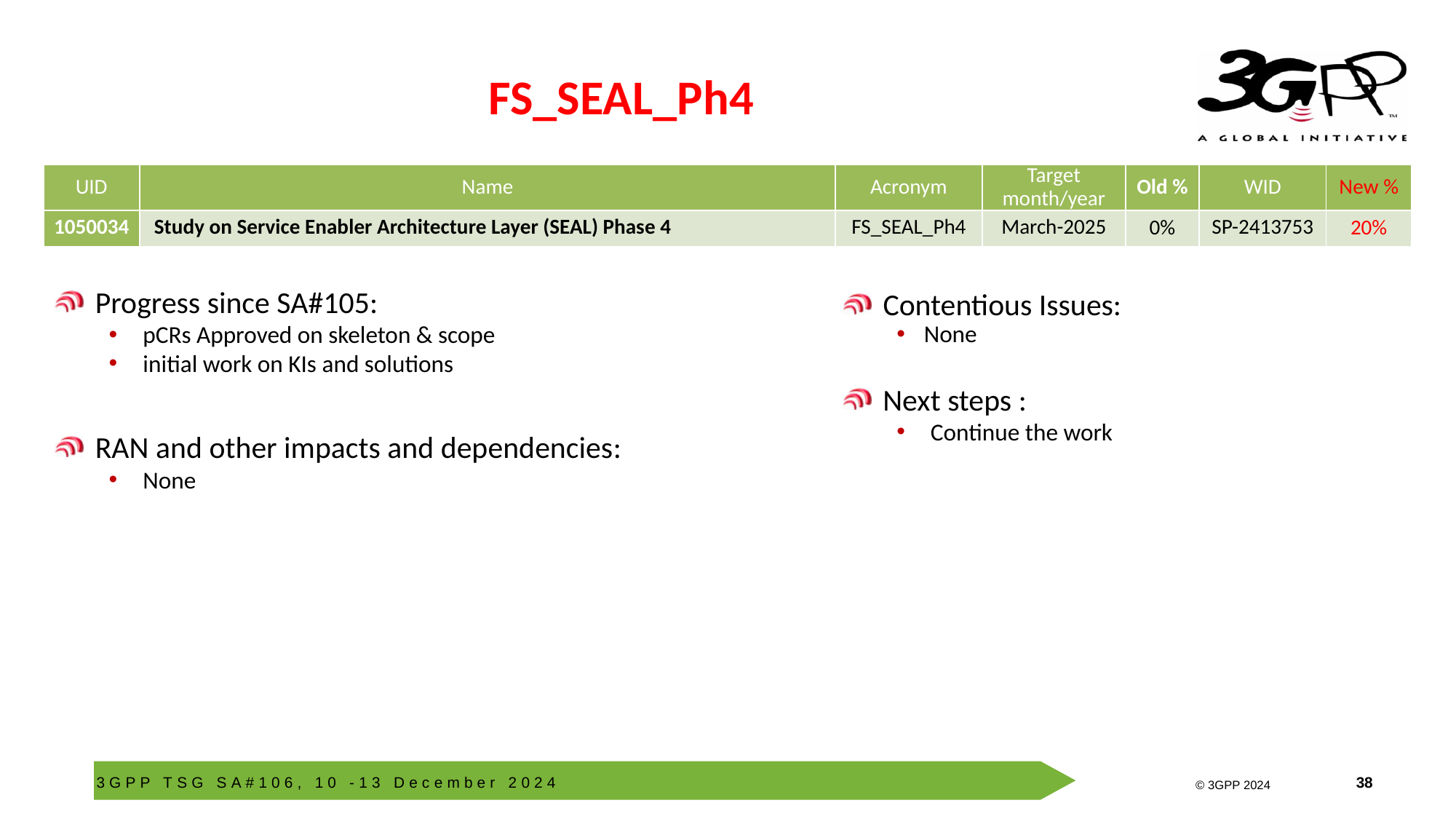

# FS_SEAL_Ph4
| UID | Name | Acronym | Target month/year | Old % | WID | New % |
| --- | --- | --- | --- | --- | --- | --- |
| 1050034 | Study on Service Enabler Architecture Layer (SEAL) Phase 4 | FS\_SEAL\_Ph4 | March-2025 | 0% | SP-2413753 | 20% |
Progress since SA#105:
pCRs Approved on skeleton & scope
initial work on KIs and solutions

RAN and other impacts and dependencies:
None
Contentious Issues:
None

Next steps :
Continue the work